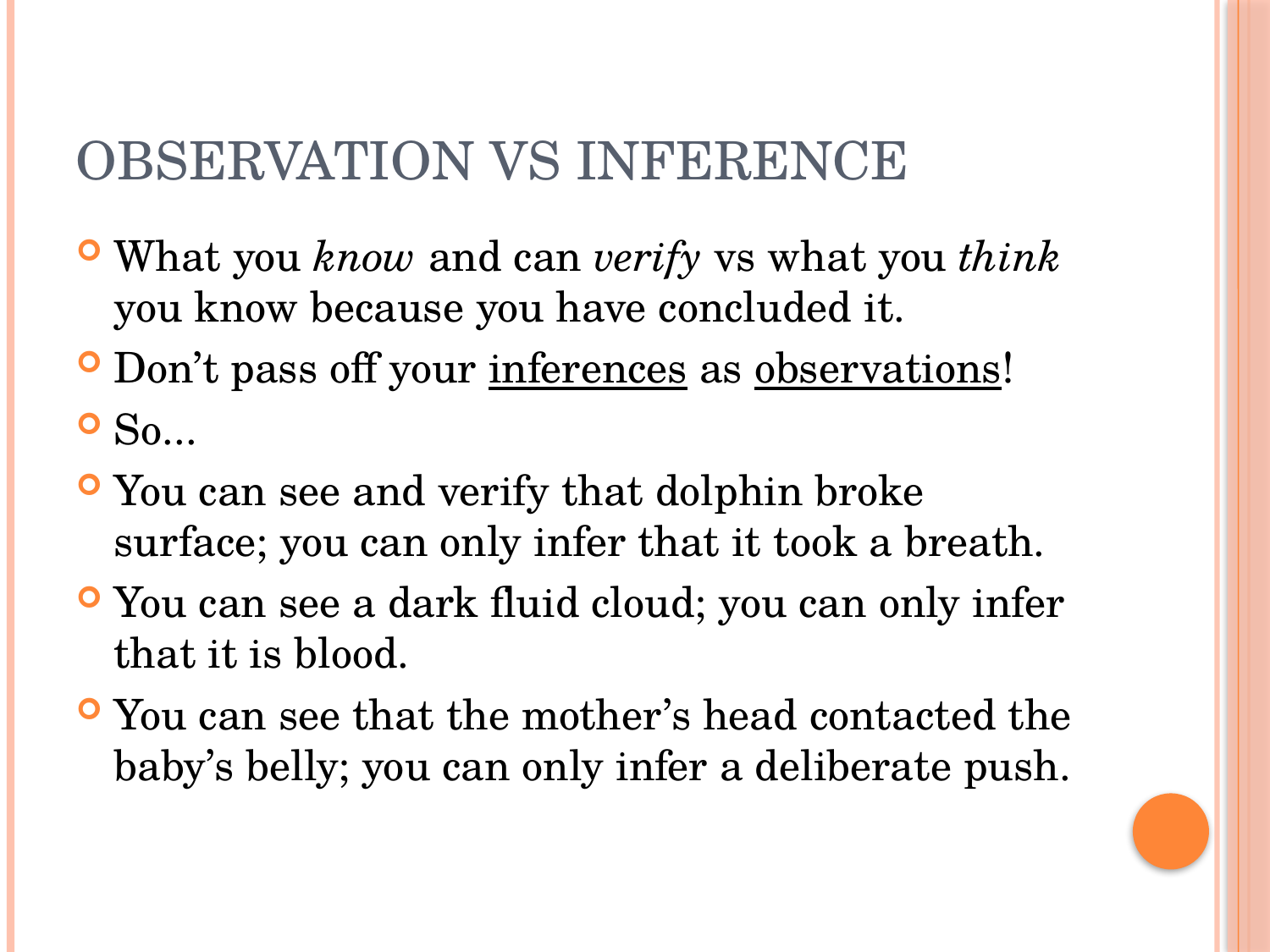

# Observation vs Inference
What you know and can verify vs what you think you know because you have concluded it.
Don’t pass off your inferences as observations!
So...
You can see and verify that dolphin broke surface; you can only infer that it took a breath.
You can see a dark fluid cloud; you can only infer that it is blood.
You can see that the mother’s head contacted the baby’s belly; you can only infer a deliberate push.